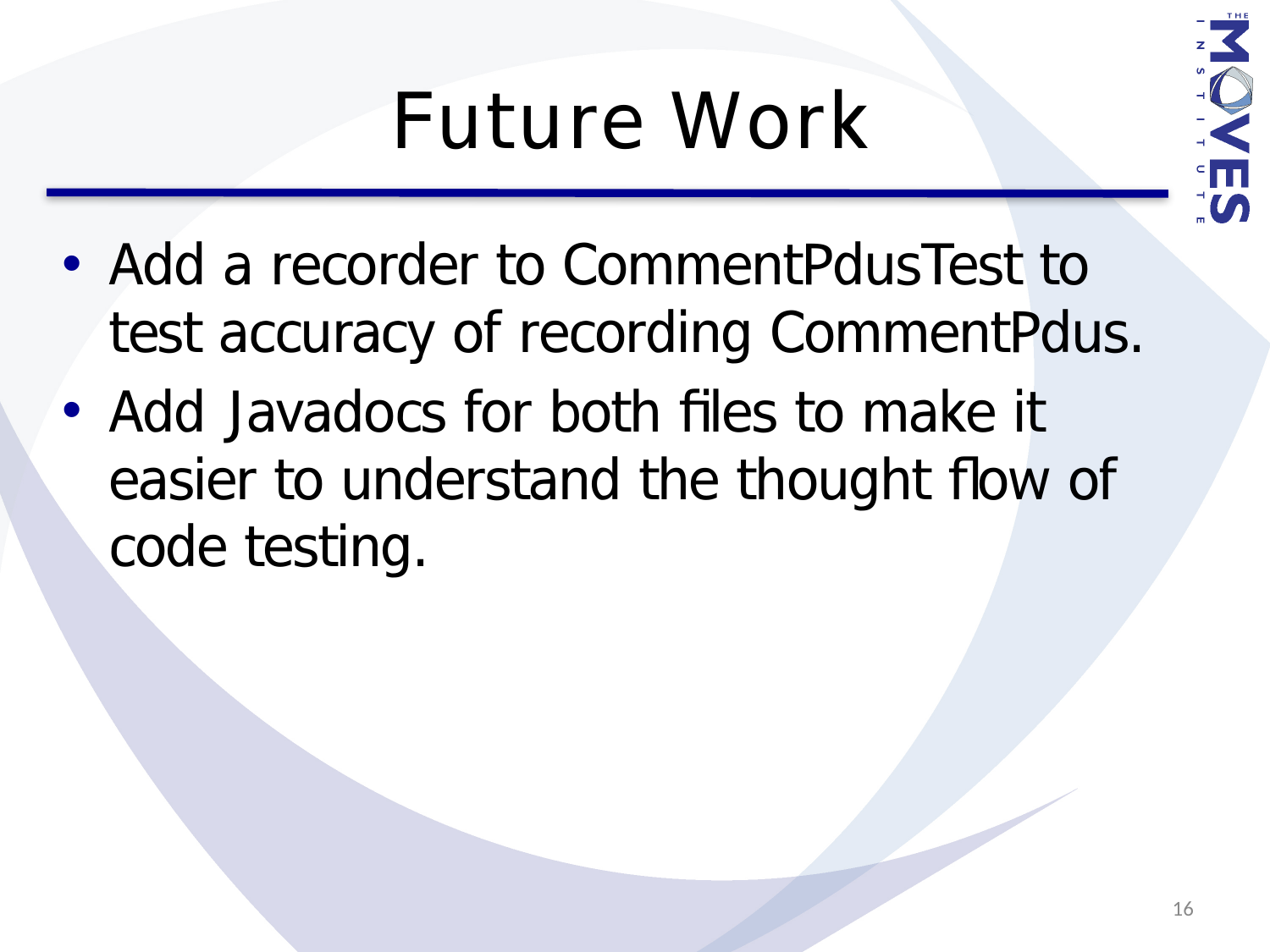

# Future Work
Add a recorder to CommentPdusTest to test accuracy of recording CommentPdus.
Add Javadocs for both files to make it easier to understand the thought flow of code testing.

16